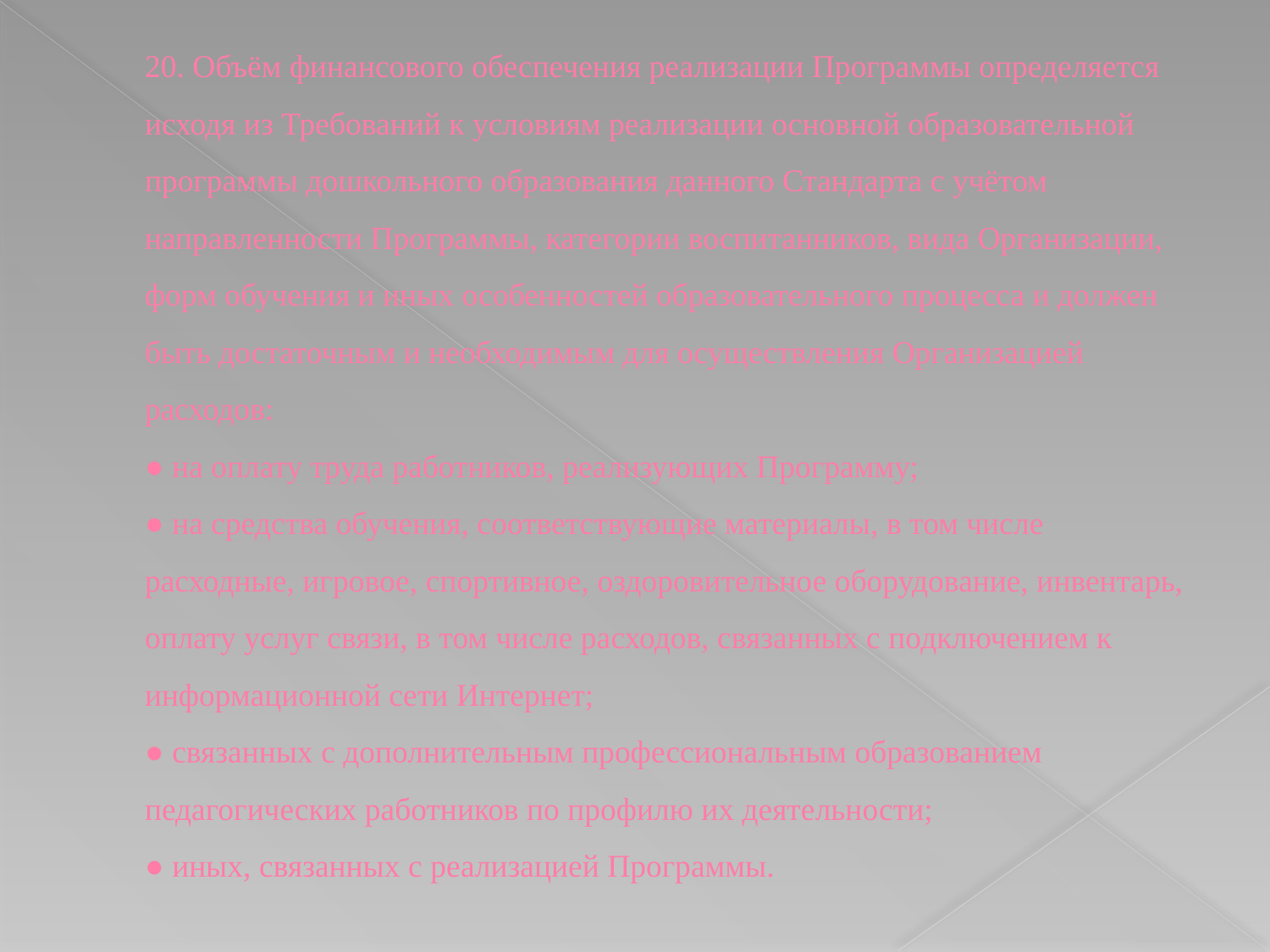

# 20. Объём финансового обеспечения реализации Программы определяется исходя из Требований к условиям реализации основной образовательной программы дошкольного образования данного Стандарта с учётом направленности Программы, категории воспитанников, вида Организации, форм обучения и иных особенностей образовательного процесса и должен быть достаточным и необходимым для осуществления Организацией расходов: ● на оплату труда работников, реализующих Программу; ● на средства обучения, соответствующие материалы, в том числе расходные, игровое, спортивное, оздоровительное оборудование, инвентарь, оплату услуг связи, в том числе расходов, связанных с подключением к информационной сети Интернет; ● связанных с дополнительным профессиональным образованием педагогических работников по профилю их деятельности; ● иных, связанных с реализацией Программы.